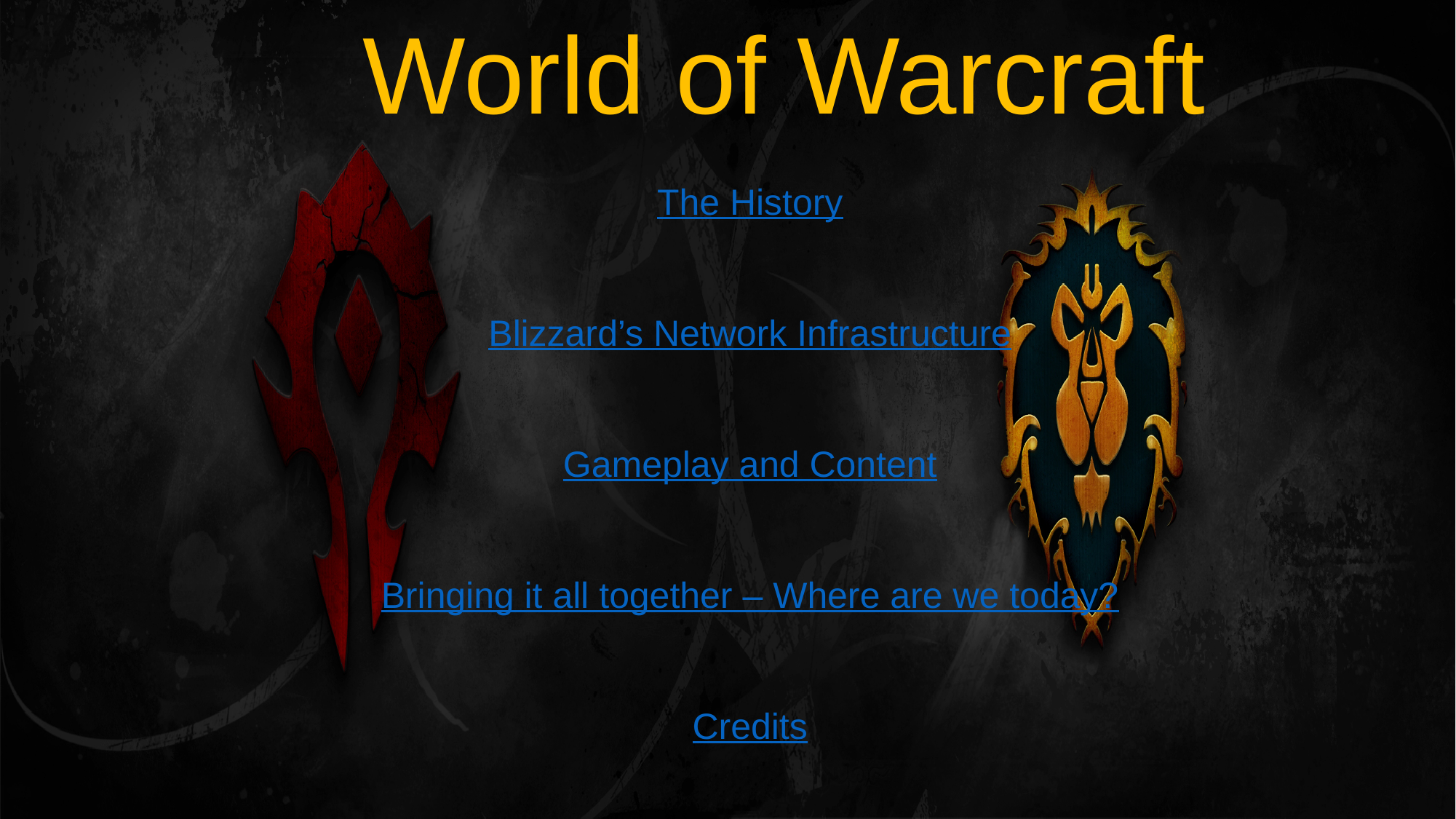

World of Warcraft
The History

Blizzard’s Network Infrastructure

Gameplay and Content

Bringing it all together – Where are we today?

Credits